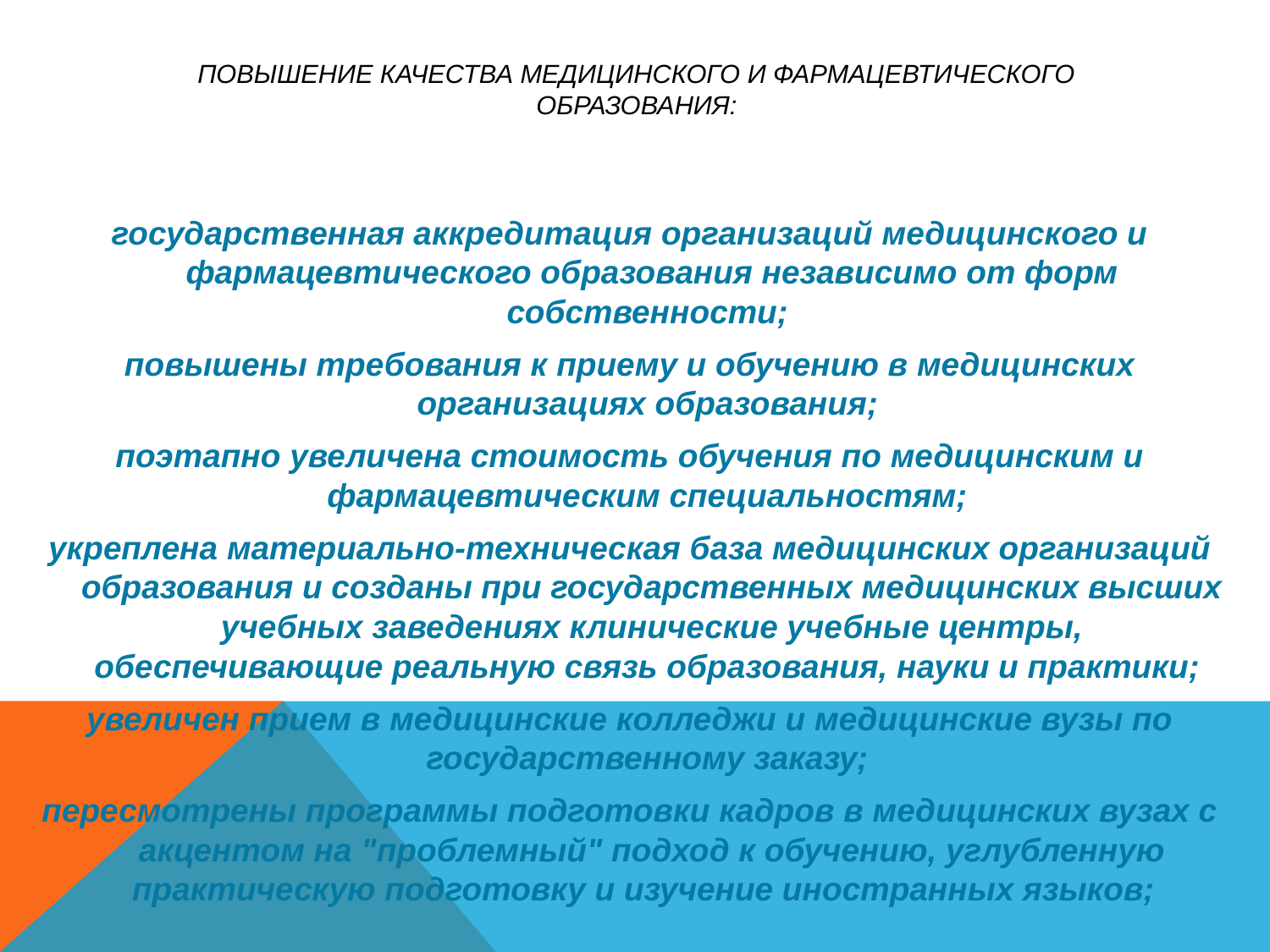

# Повышение качества медицинского и фармацевтического образования:
государственная аккредитация организаций медицинского и фармацевтического образования независимо от форм собственности;
повышены требования к приему и обучению в медицинских организациях образования;
поэтапно увеличена стоимость обучения по медицинским и фармацевтическим специальностям;
укреплена материально-техническая база медицинских организаций образования и созданы при государственных медицинских высших учебных заведениях клинические учебные центры, обеспечивающие реальную связь образования, науки и практики;
увеличен прием в медицинские колледжи и медицинские вузы по государственному заказу;
пересмотрены программы подготовки кадров в медицинских вузах с акцентом на "проблемный" подход к обучению, углубленную практическую подготовку и изучение иностранных языков;